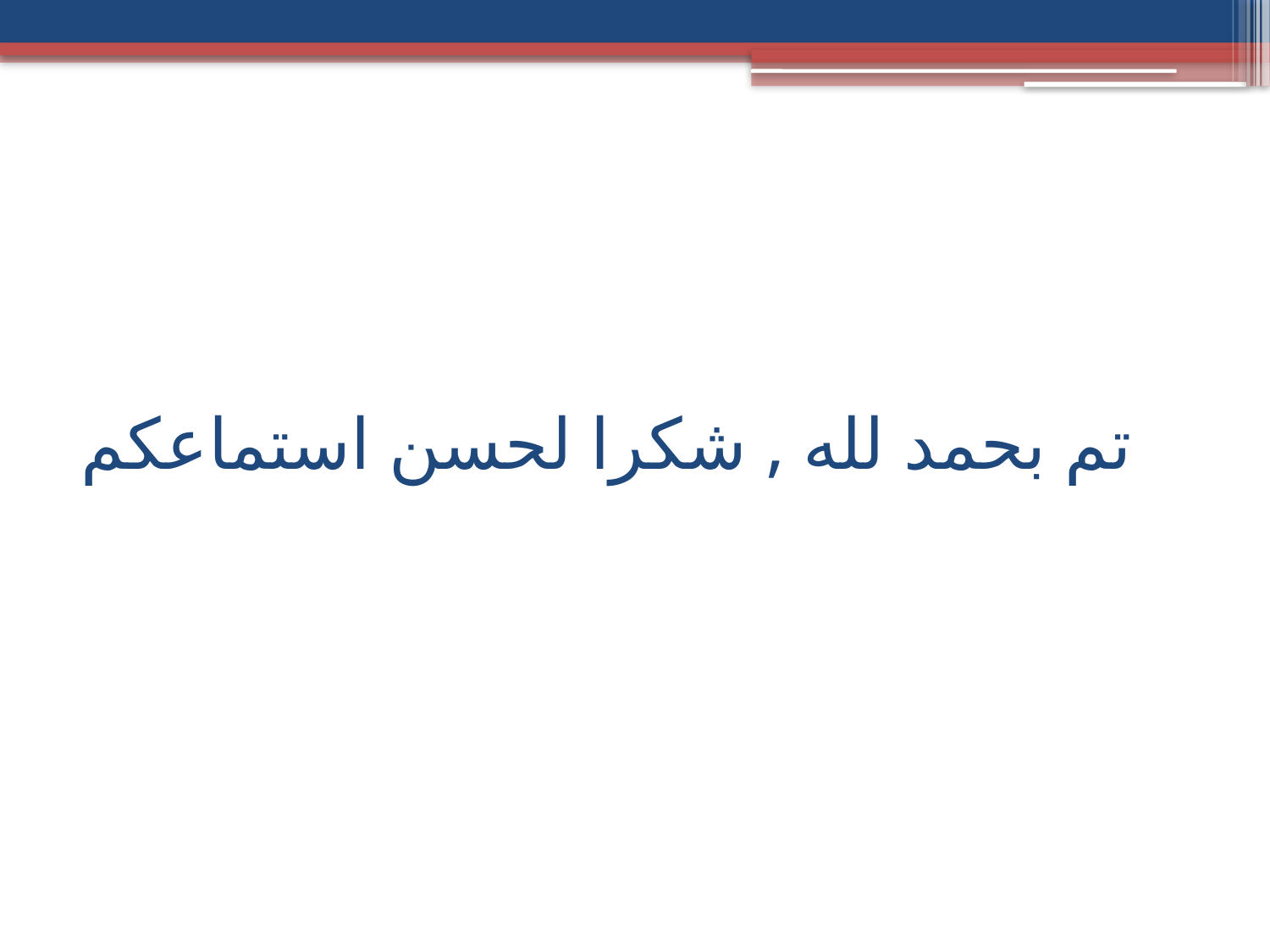

# تم بحمد لله , شكرا لحسن استماعكم